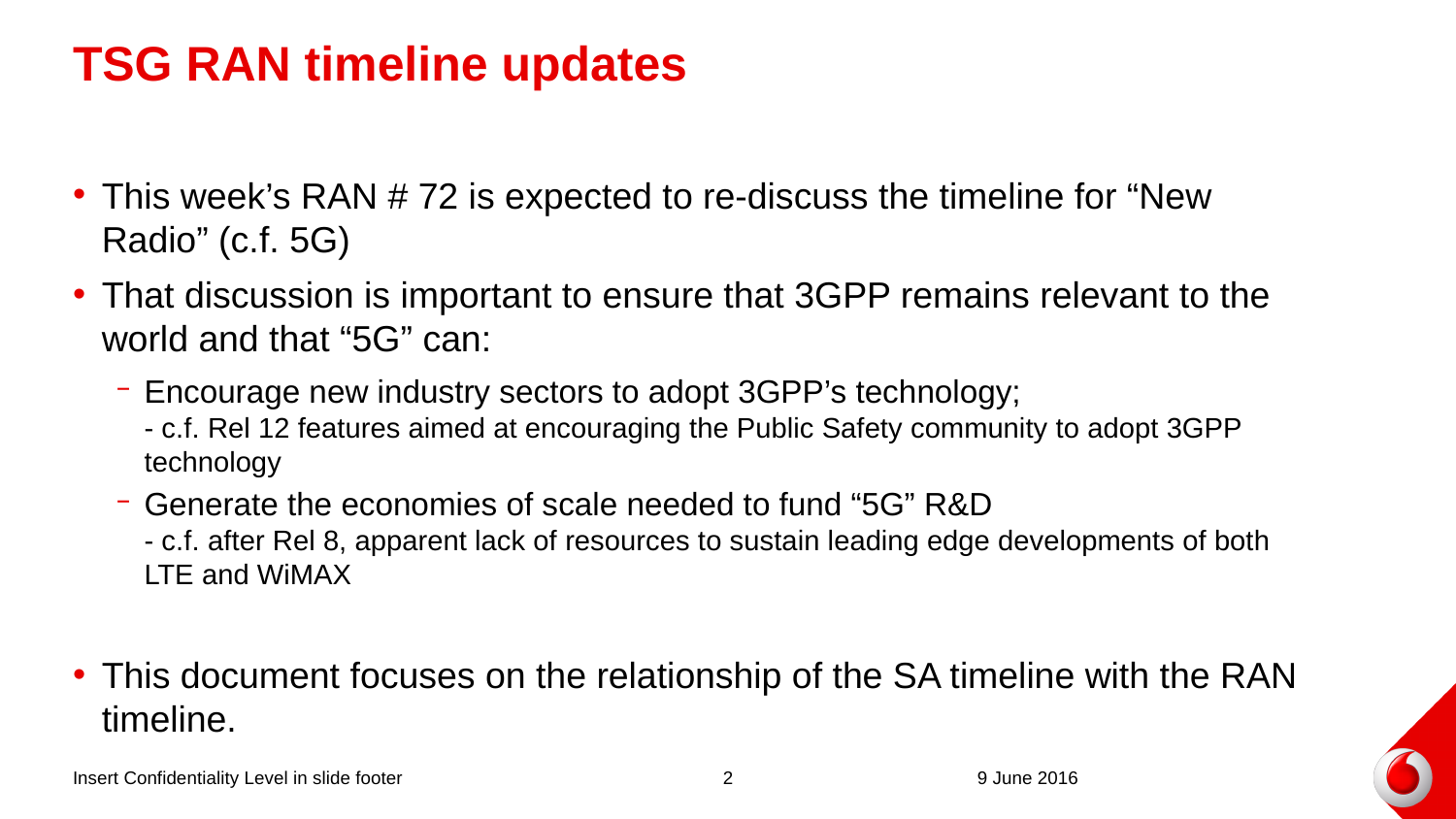

# TSG RAN timeline updates
This week’s RAN # 72 is expected to re-discuss the timeline for “New Radio” (c.f. 5G)
That discussion is important to ensure that 3GPP remains relevant to the world and that “5G” can:
Encourage new industry sectors to adopt 3GPP’s technology;
- c.f. Rel 12 features aimed at encouraging the Public Safety community to adopt 3GPP technology
Generate the economies of scale needed to fund “5G” R&D
- c.f. after Rel 8, apparent lack of resources to sustain leading edge developments of both LTE and WiMAX

This document focuses on the relationship of the SA timeline with the RAN timeline.

Insert Confidentiality Level in slide footer
9 June 2016
2